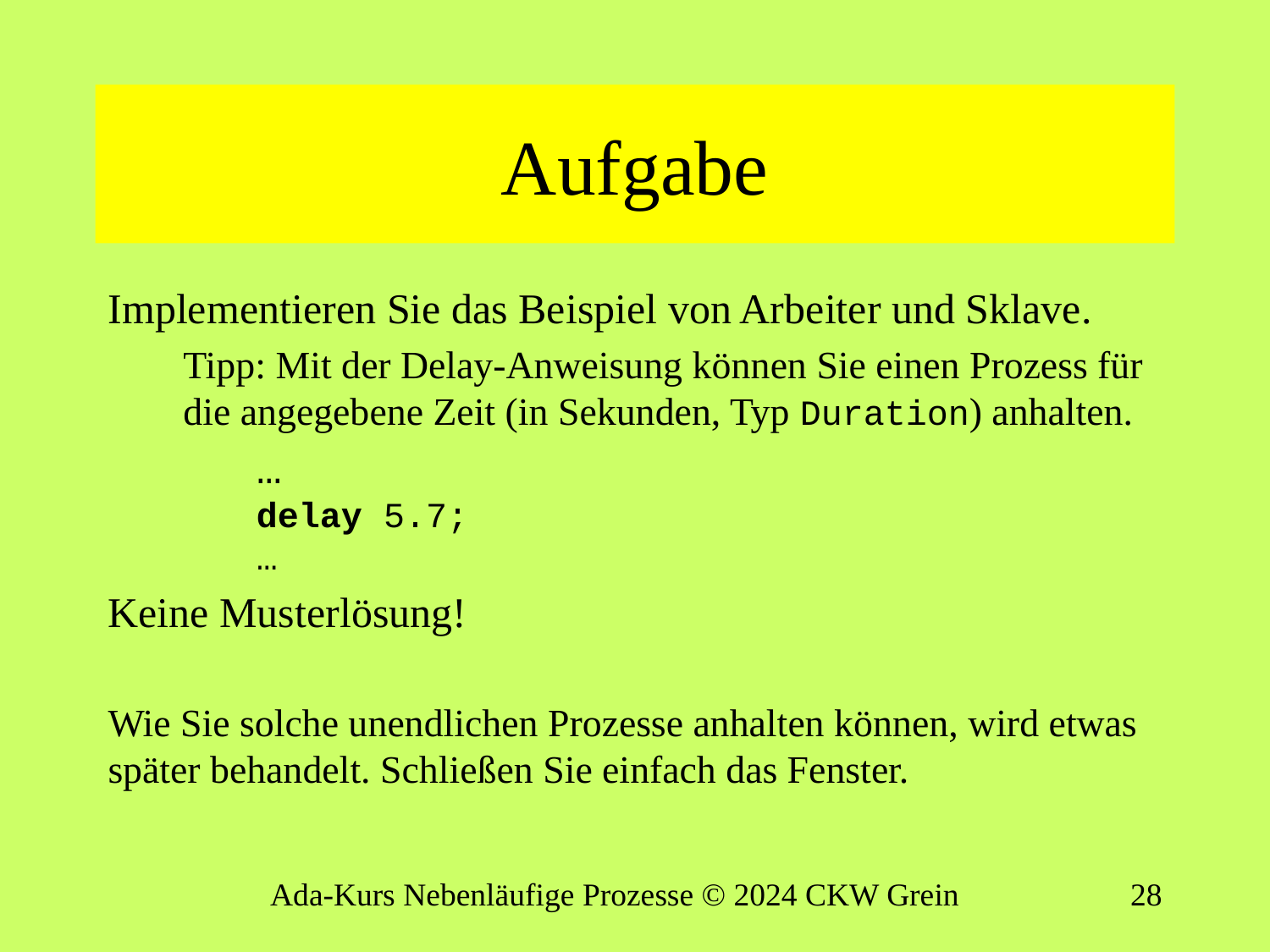

# Aufgabe
Implementieren Sie das Beispiel von Arbeiter und Sklave.
Tipp: Mit der Delay-Anweisung können Sie einen Prozess für die angegebene Zeit (in Sekunden, Typ Duration) anhalten.
…
delay 5.7;
…
Keine Musterlösung!

Wie Sie solche unendlichen Prozesse anhalten können, wird etwas später behandelt. Schließen Sie einfach das Fenster.
Ada-Kurs Nebenläufige Prozesse © 2024 CKW Grein
28